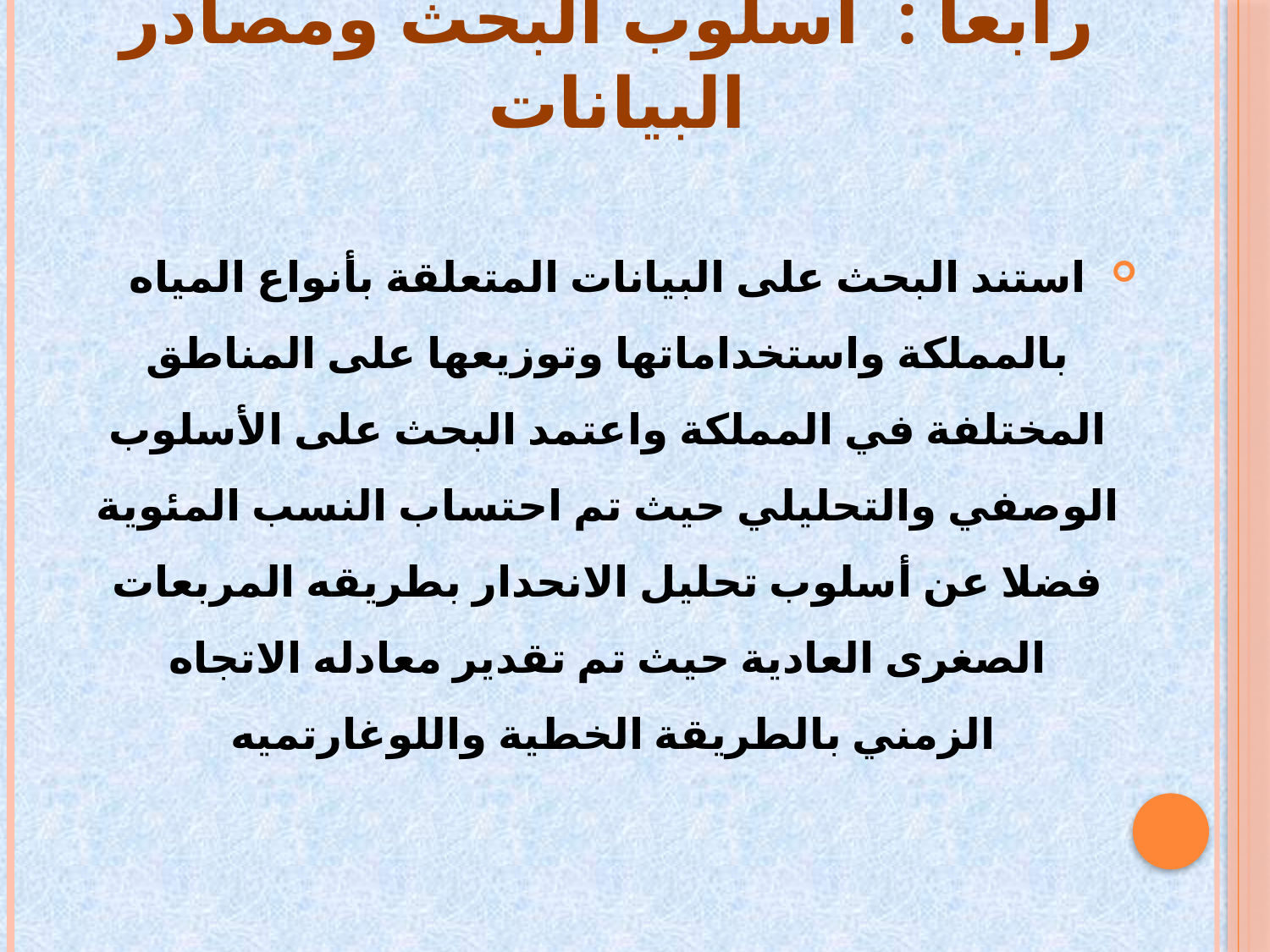

# رابعا :  أسلوب البحث ومصادر البيانات
استند البحث على البيانات المتعلقة بأنواع المياه بالمملكة واستخداماتها وتوزيعها على المناطق المختلفة في المملكة واعتمد البحث على الأسلوب الوصفي والتحليلي حيث تم احتساب النسب المئوية فضلا عن أسلوب تحليل الانحدار بطريقه المربعات الصغرى العادية حيث تم تقدير معادله الاتجاه الزمني بالطريقة الخطية واللوغارتميه